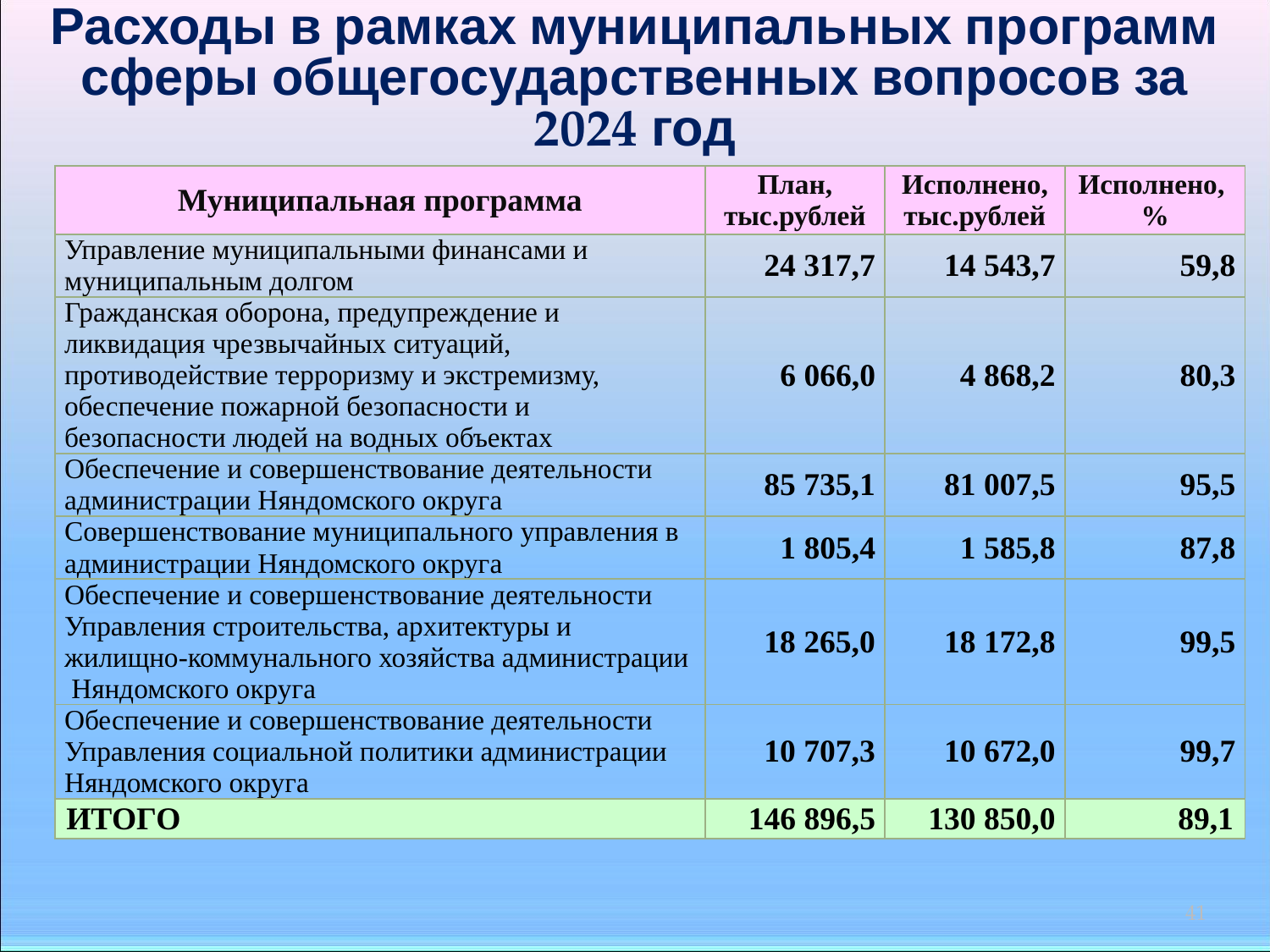

# Расходы в рамках муниципальных программ сферы общегосударственных вопросов за 2024 год
| Муниципальная программа | План, тыс.рублей | Исполнено, тыс.рублей | Исполнено, % |
| --- | --- | --- | --- |
| Управление муниципальными финансами и муниципальным долгом | 24 317,7 | 14 543,7 | 59,8 |
| Гражданская оборона, предупреждение и ликвидация чрезвычайных ситуаций, противодействие терроризму и экстремизму, обеспечение пожарной безопасности и безопасности людей на водных объектах | 6 066,0 | 4 868,2 | 80,3 |
| Обеспечение и совершенствование деятельности администрации Няндомского округа | 85 735,1 | 81 007,5 | 95,5 |
| Совершенствование муниципального управления в администрации Няндомского округа | 1 805,4 | 1 585,8 | 87,8 |
| Обеспечение и совершенствование деятельности Управления строительства, архитектуры и жилищно-коммунального хозяйства администрации Няндомского округа | 18 265,0 | 18 172,8 | 99,5 |
| Обеспечение и совершенствование деятельности Управления социальной политики администрации Няндомского округа | 10 707,3 | 10 672,0 | 99,7 |
| ИТОГО | 146 896,5 | 130 850,0 | 89,1 |
41